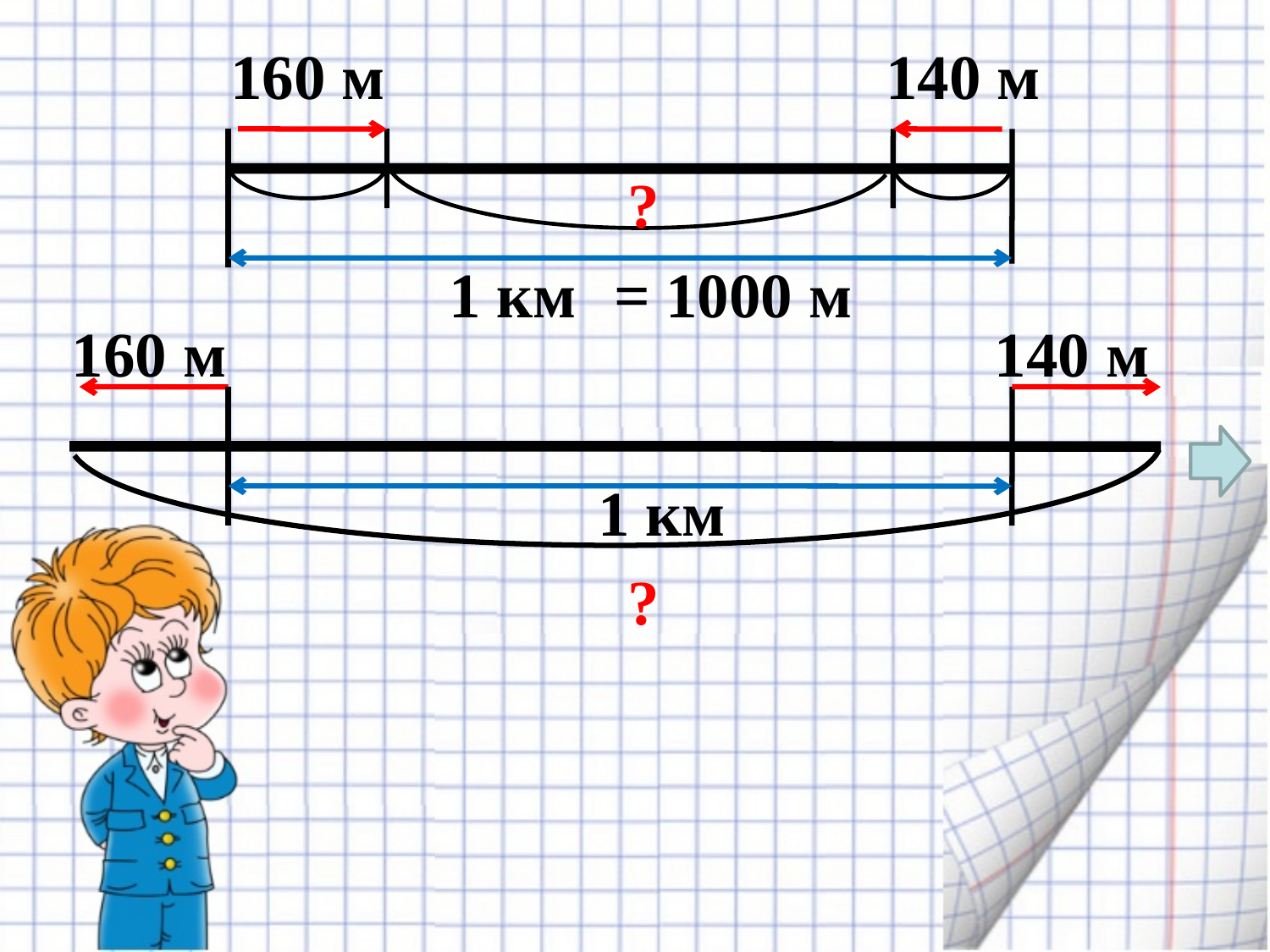

160 м
140 м

?
1 км
 = 1000 м
160 м
140 м

1 км
?